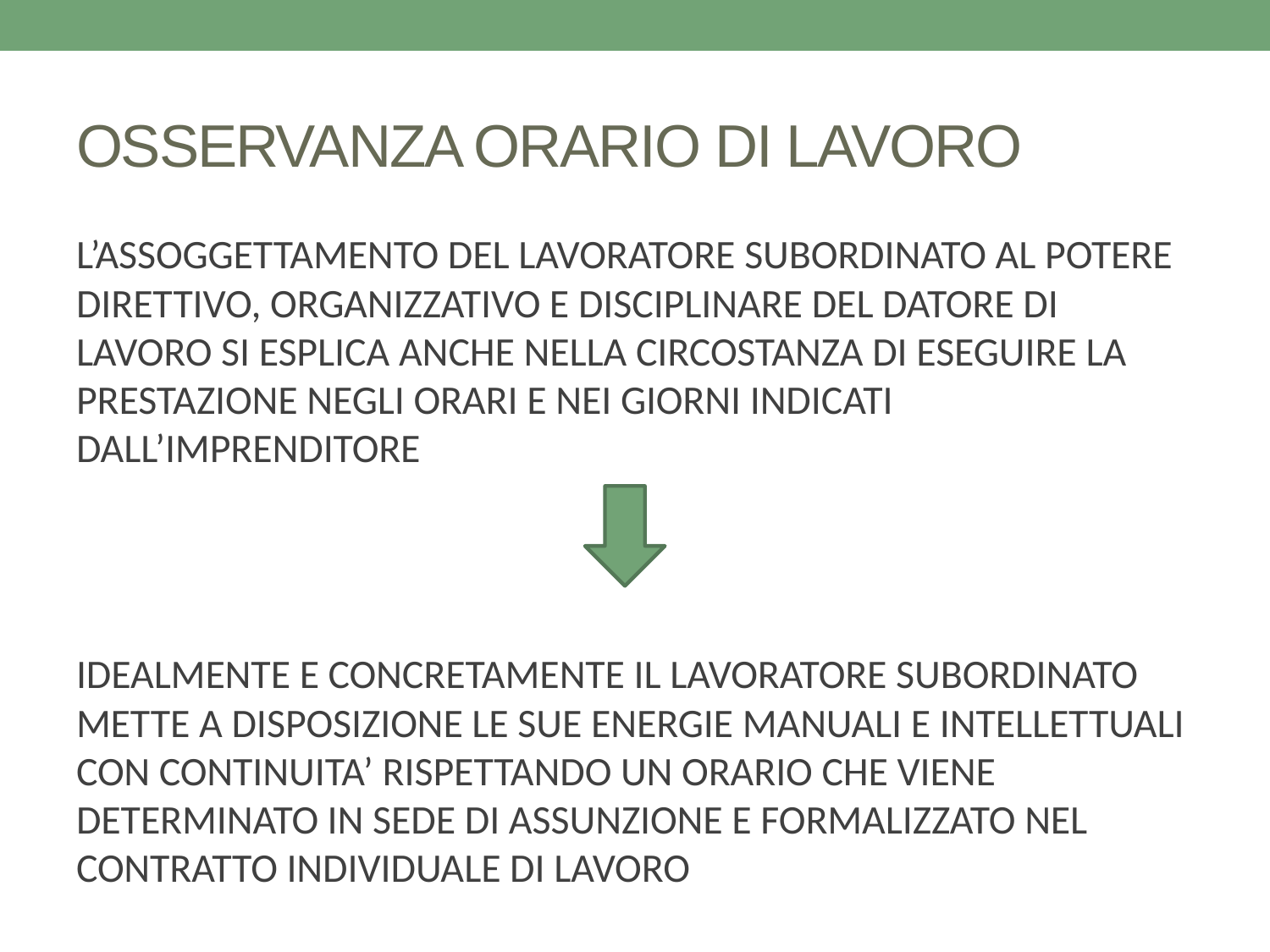

# OSSERVANZA ORARIO DI LAVORO
L’ASSOGGETTAMENTO DEL LAVORATORE SUBORDINATO AL POTERE DIRETTIVO, ORGANIZZATIVO E DISCIPLINARE DEL DATORE DI LAVORO SI ESPLICA ANCHE NELLA CIRCOSTANZA DI ESEGUIRE LA PRESTAZIONE NEGLI ORARI E NEI GIORNI INDICATI DALL’IMPRENDITORE

IDEALMENTE E CONCRETAMENTE IL LAVORATORE SUBORDINATO METTE A DISPOSIZIONE LE SUE ENERGIE MANUALI E INTELLETTUALI CON CONTINUITA’ RISPETTANDO UN ORARIO CHE VIENE DETERMINATO IN SEDE DI ASSUNZIONE E FORMALIZZATO NEL CONTRATTO INDIVIDUALE DI LAVORO